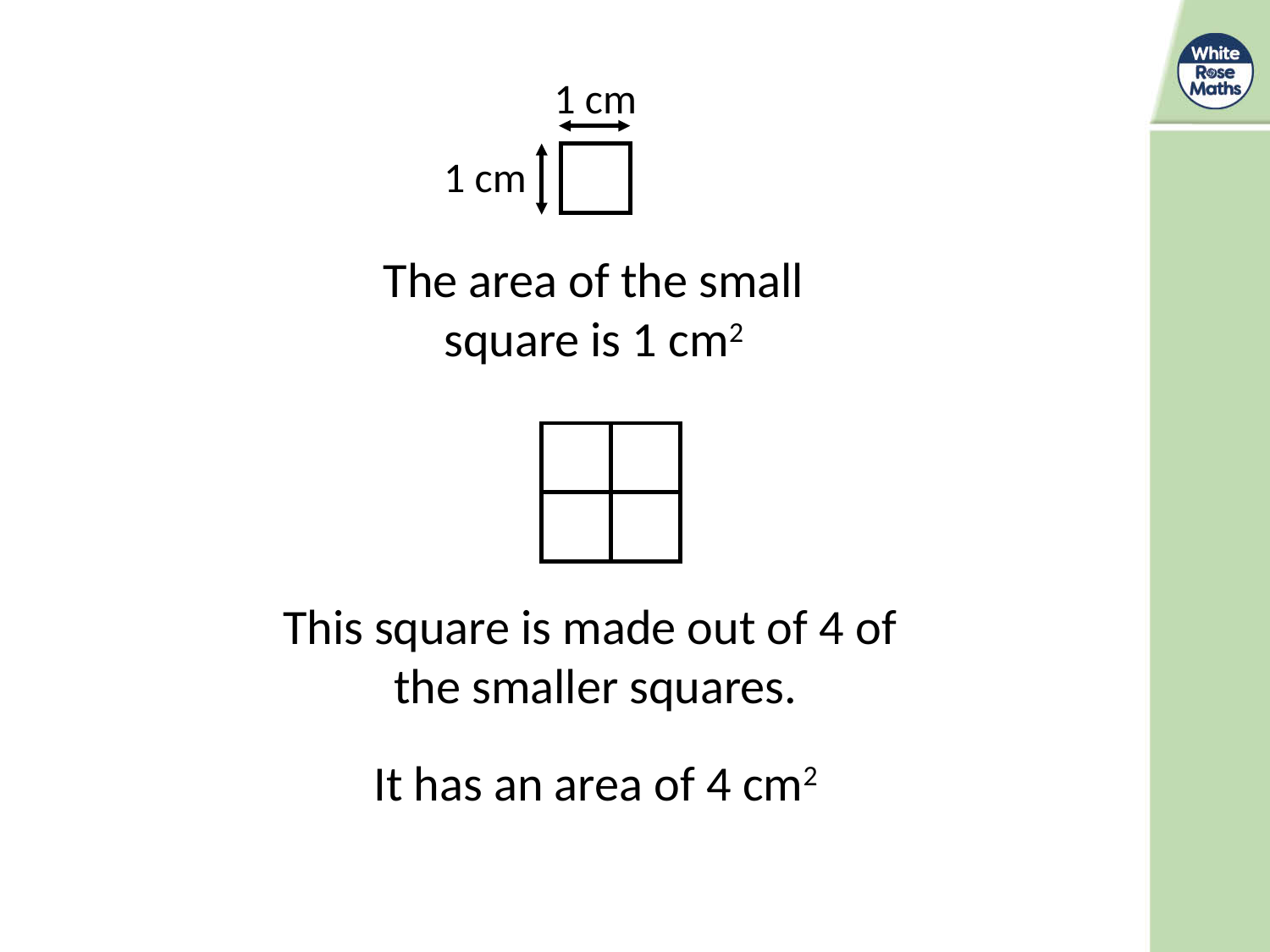

1 cm

1 cm
The area of the small square is 1 cm2

This square is made out of 4 of
the smaller squares.

It has an area of 4 cm2